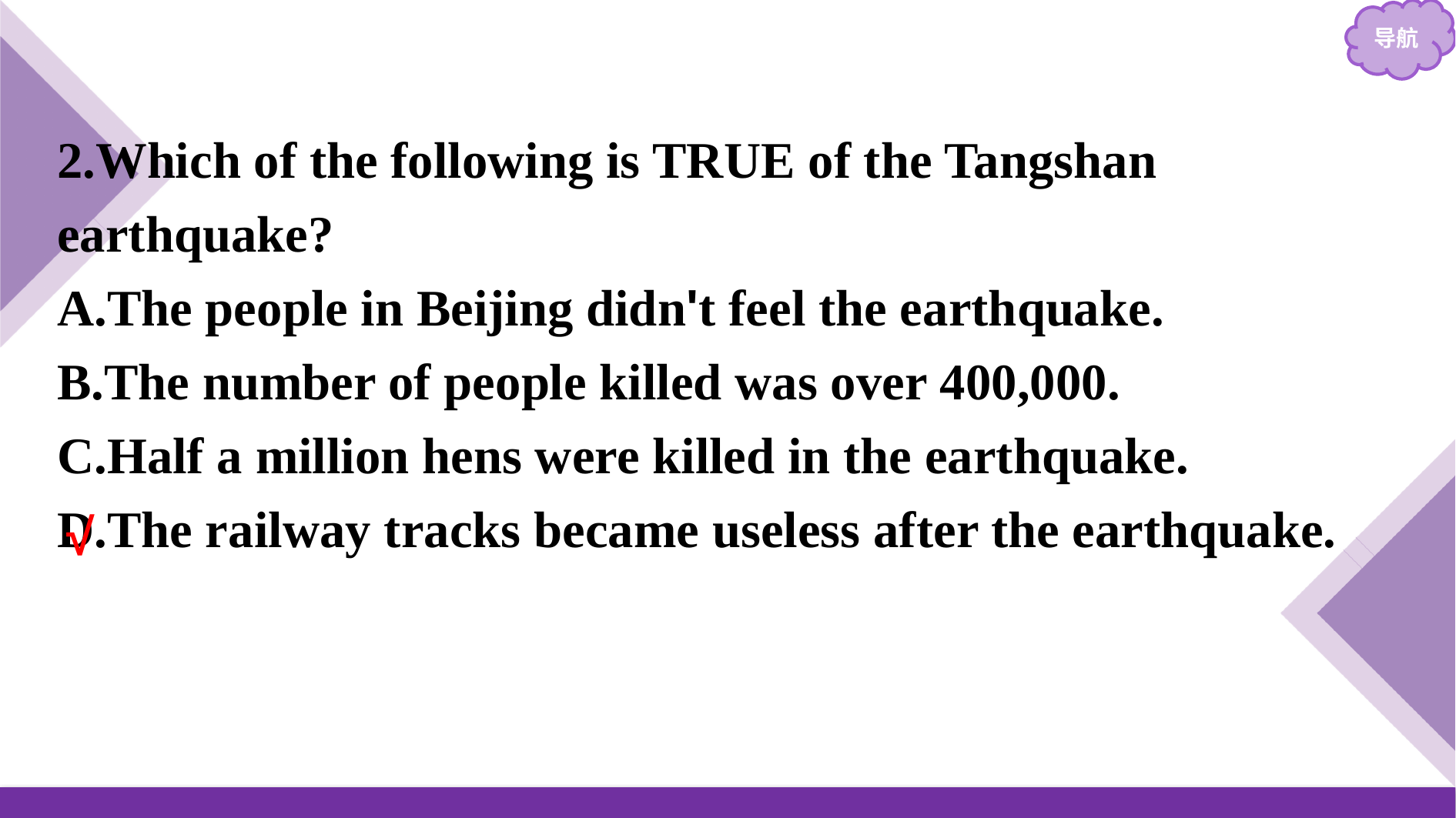

2.Which of the following is TRUE of the Tangshan earthquake?
A.The people in Beijing didn't feel the earthquake.
B.The number of people killed was over 400,000.
C.Half a million hens were killed in the earthquake.
D.The railway tracks became useless after the earthquake.
√